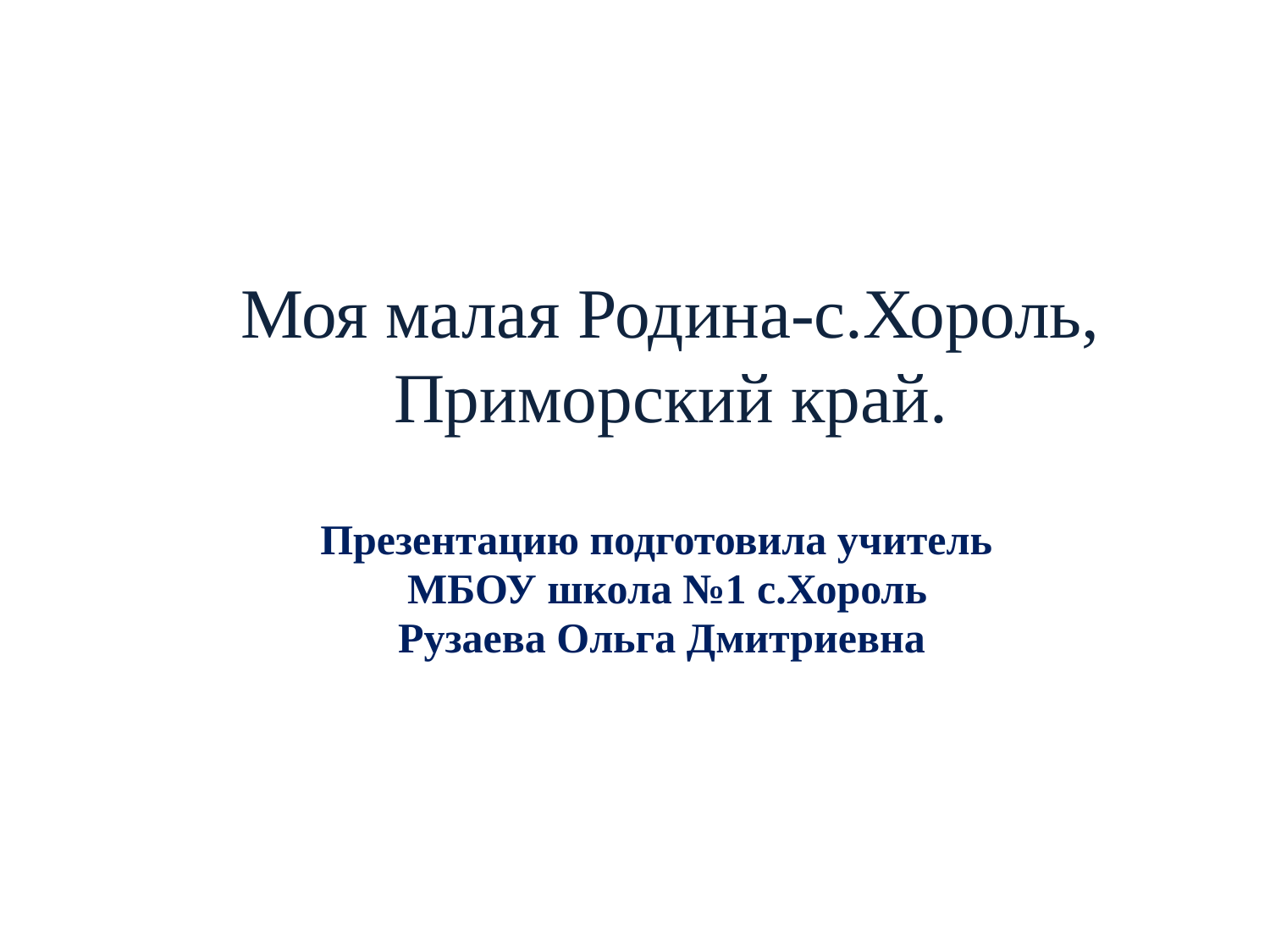

# Моя малая Родина-с.Хороль, Приморский край.
Презентацию подготовила учитель
 МБОУ школа №1 с.Хороль
Рузаева Ольга Дмитриевна